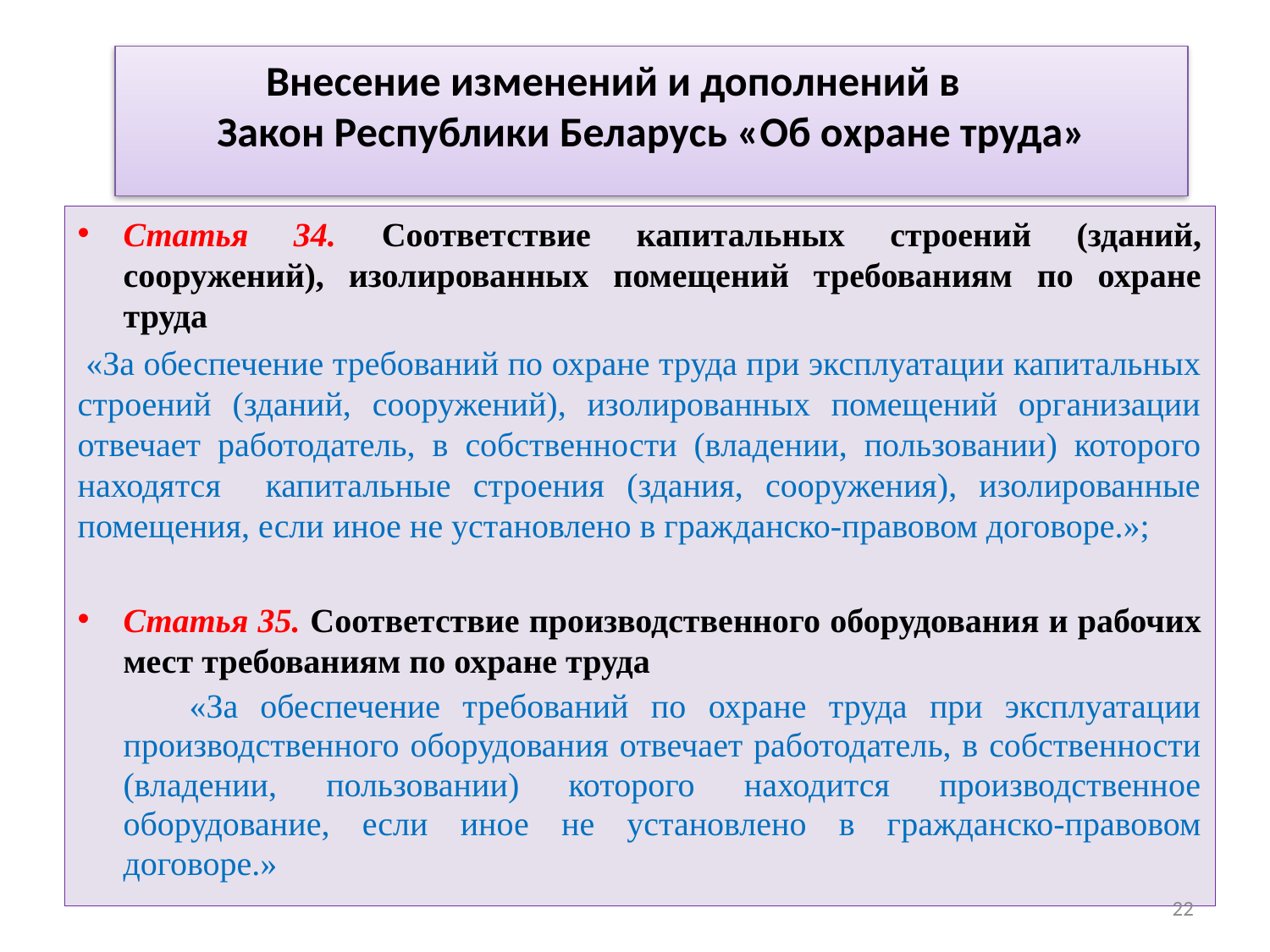

Внесение изменений и дополнений в
Закон Республики Беларусь «Об охране труда»
Статья 34. Соответствие капитальных строений (зданий, сооружений), изолированных помещений требованиям по охране труда
 «За обеспечение требований по охране труда при эксплуатации капитальных строений (зданий, сооружений), изолированных помещений организации отвечает работодатель, в собственности (владении, пользовании) которого находятся  капитальные строения (здания, сооружения), изолированные помещения, если иное не установлено в гражданско-правовом договоре.»;

Статья 35. Соответствие производственного оборудования и рабочих мест требованиям по охране труда
     «За обеспечение требований по охране труда при эксплуатации производственного оборудования отвечает работодатель, в собственности (владении, пользовании) которого находится производственное оборудование, если иное не установлено в гражданско-правовом договоре.»
22